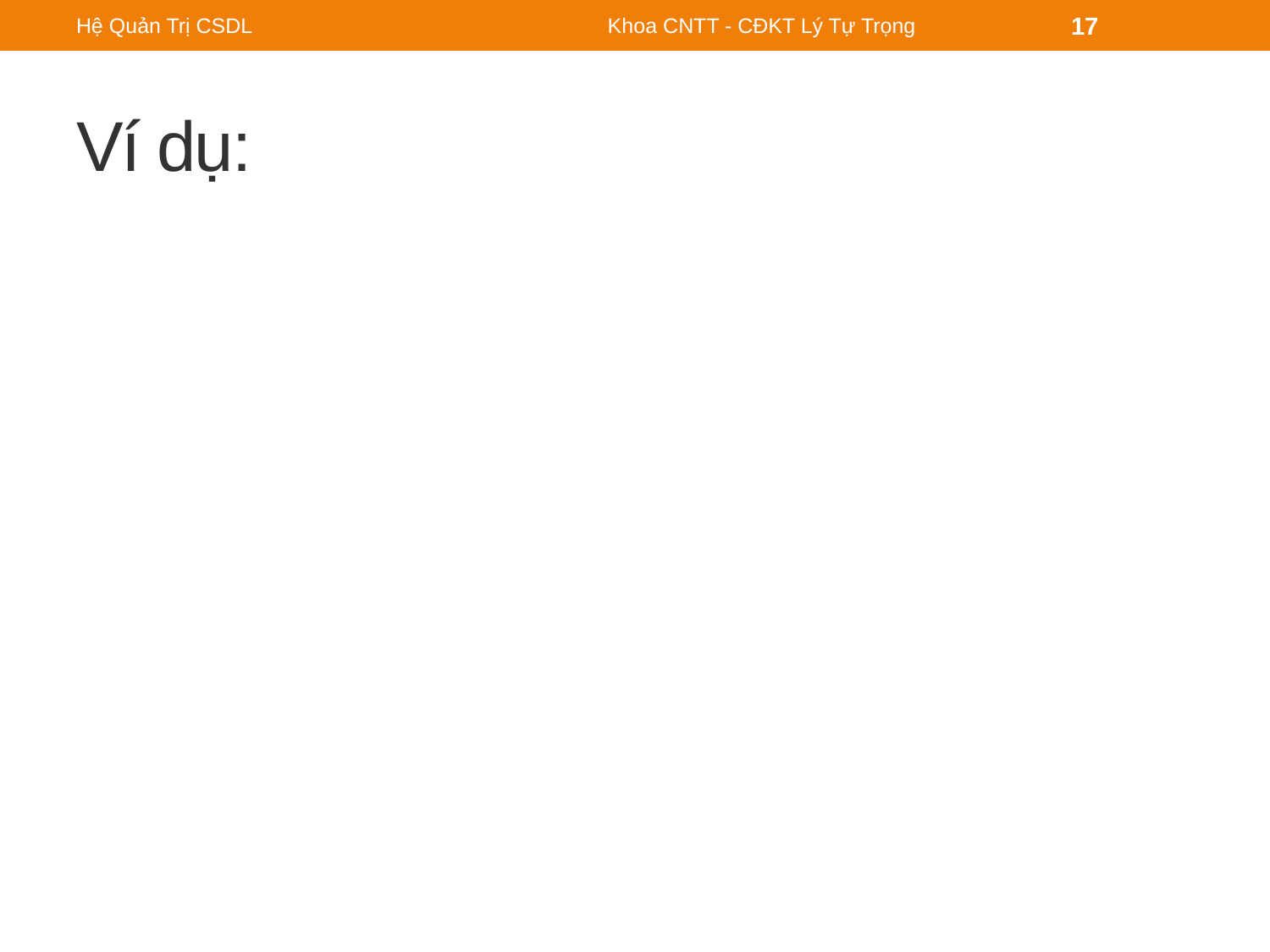

Hệ Quản Trị CSDL
Khoa CNTT - CĐKT Lý Tự Trọng
17
# Ví dụ: